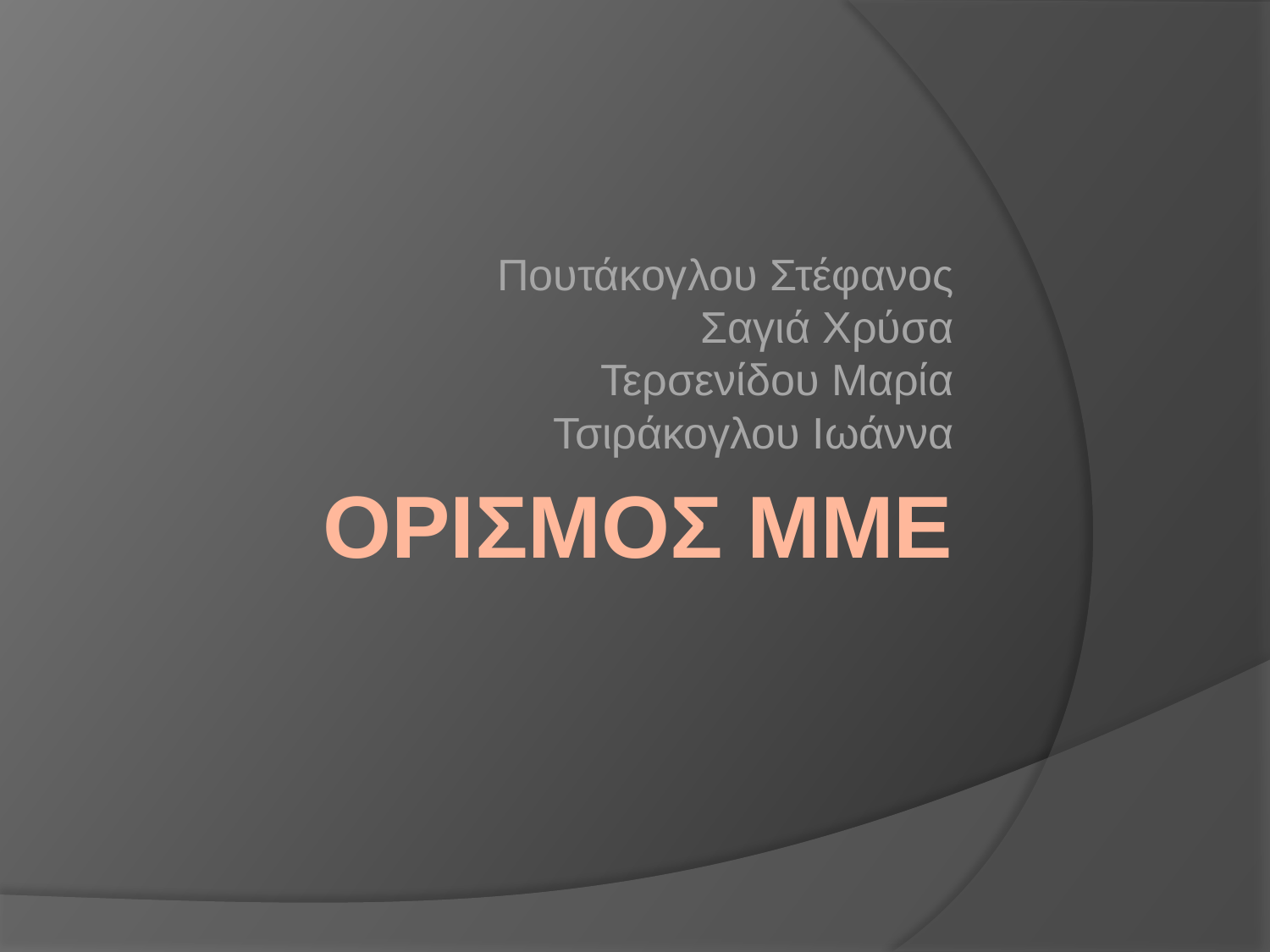

Πουτάκογλου Στέφανος
Σαγιά Χρύσα
Τερσενίδου Μαρία
Τσιράκογλου Ιωάννα
# ΟΡΙΣΜΟΣ ΜΜΕ